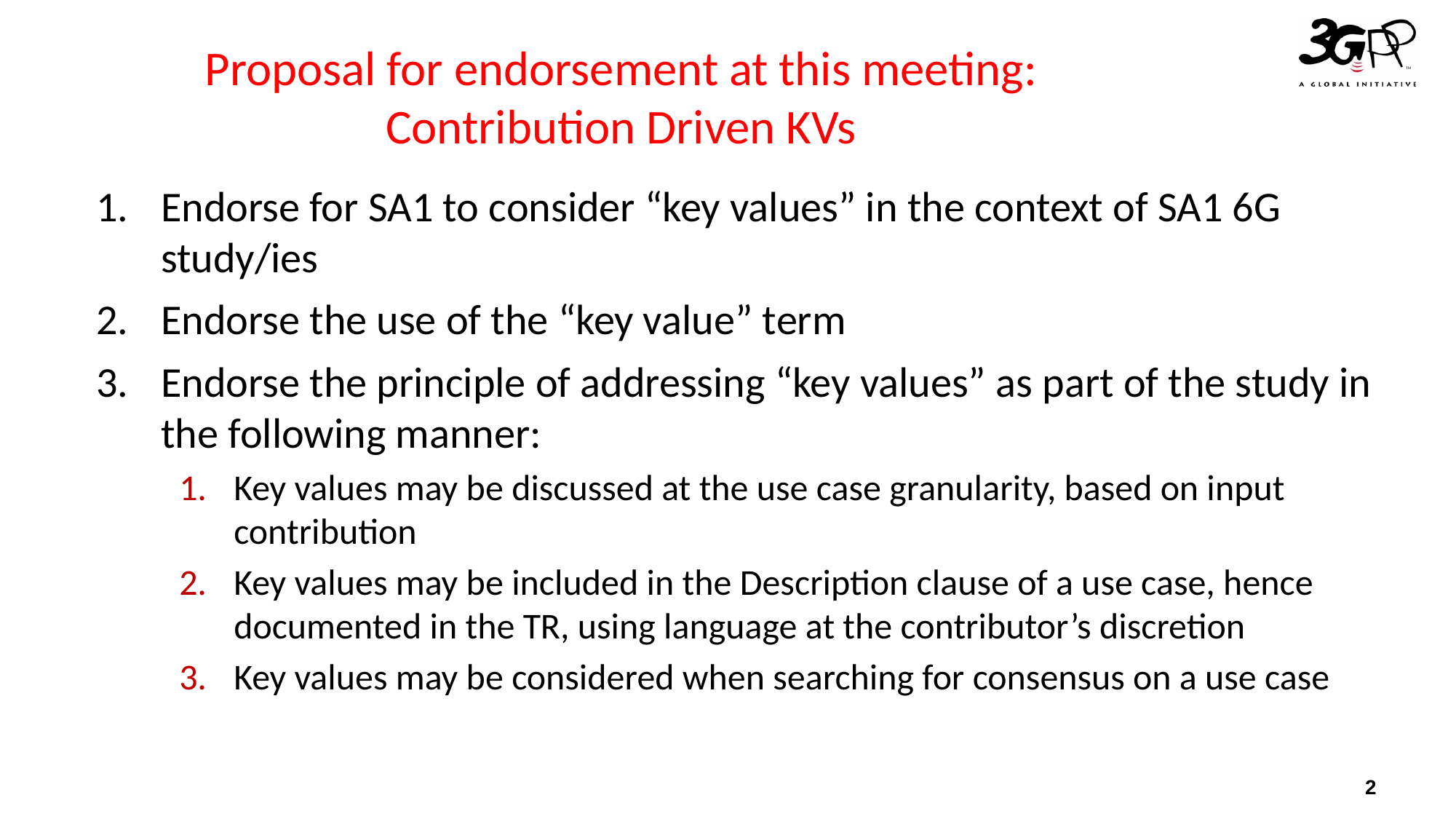

# Proposal for endorsement at this meeting: Contribution Driven KVs
Endorse for SA1 to consider “key values” in the context of SA1 6G study/ies
Endorse the use of the “key value” term
Endorse the principle of addressing “key values” as part of the study in the following manner:
Key values may be discussed at the use case granularity, based on input contribution
Key values may be included in the Description clause of a use case, hence documented in the TR, using language at the contributor’s discretion
Key values may be considered when searching for consensus on a use case